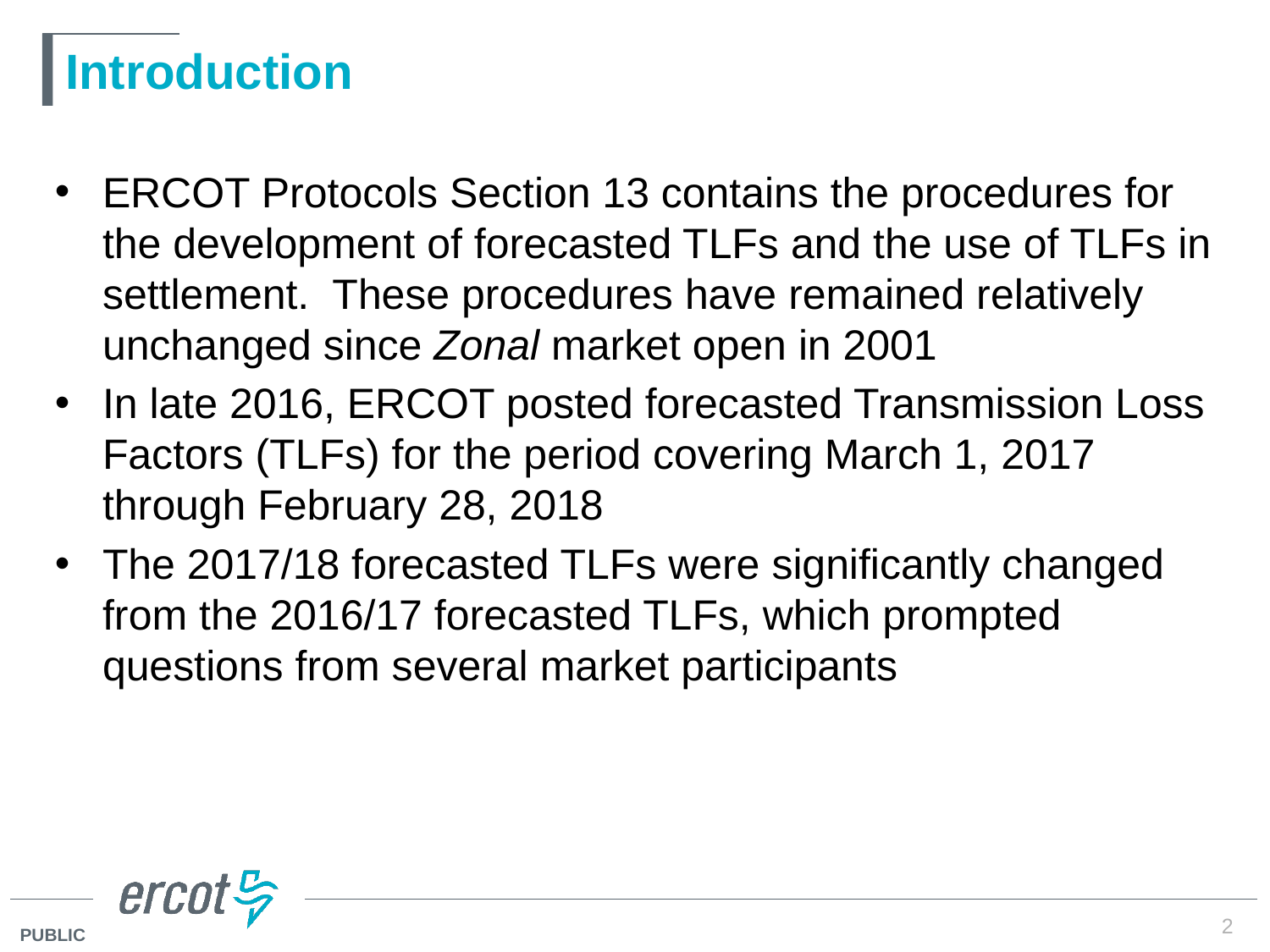

# Introduction
ERCOT Protocols Section 13 contains the procedures for the development of forecasted TLFs and the use of TLFs in settlement.  These procedures have remained relatively unchanged since Zonal market open in 2001
In late 2016, ERCOT posted forecasted Transmission Loss Factors (TLFs) for the period covering March 1, 2017 through February 28, 2018
The 2017/18 forecasted TLFs were significantly changed from the 2016/17 forecasted TLFs, which prompted questions from several market participants
2